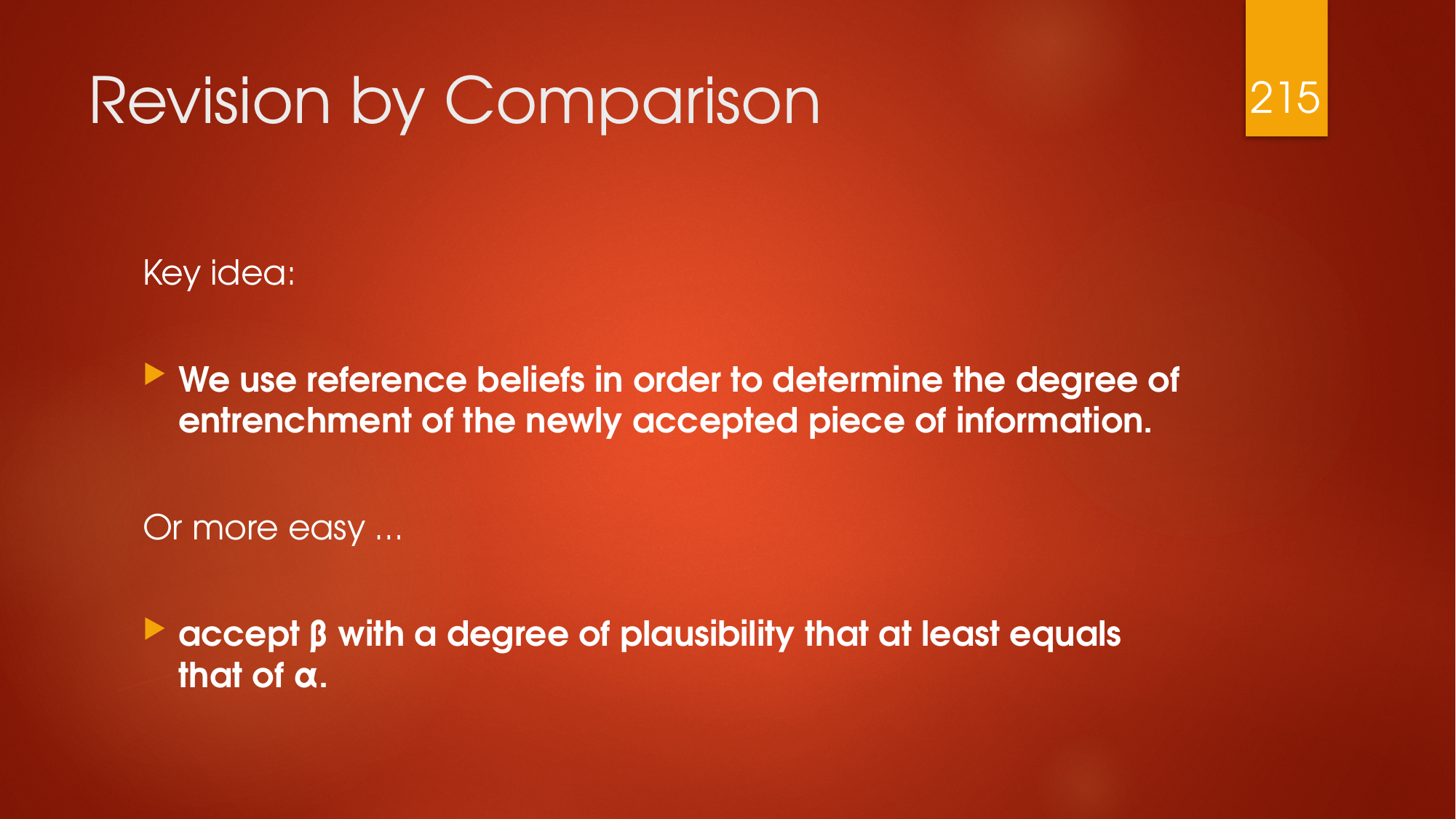

215
# Revision by Comparison
Key idea:

We use reference beliefs in order to determine the degree of entrenchment of the newly accepted piece of information.

Or more easy …

accept β with a degree of plausibility that at least equals that of α.